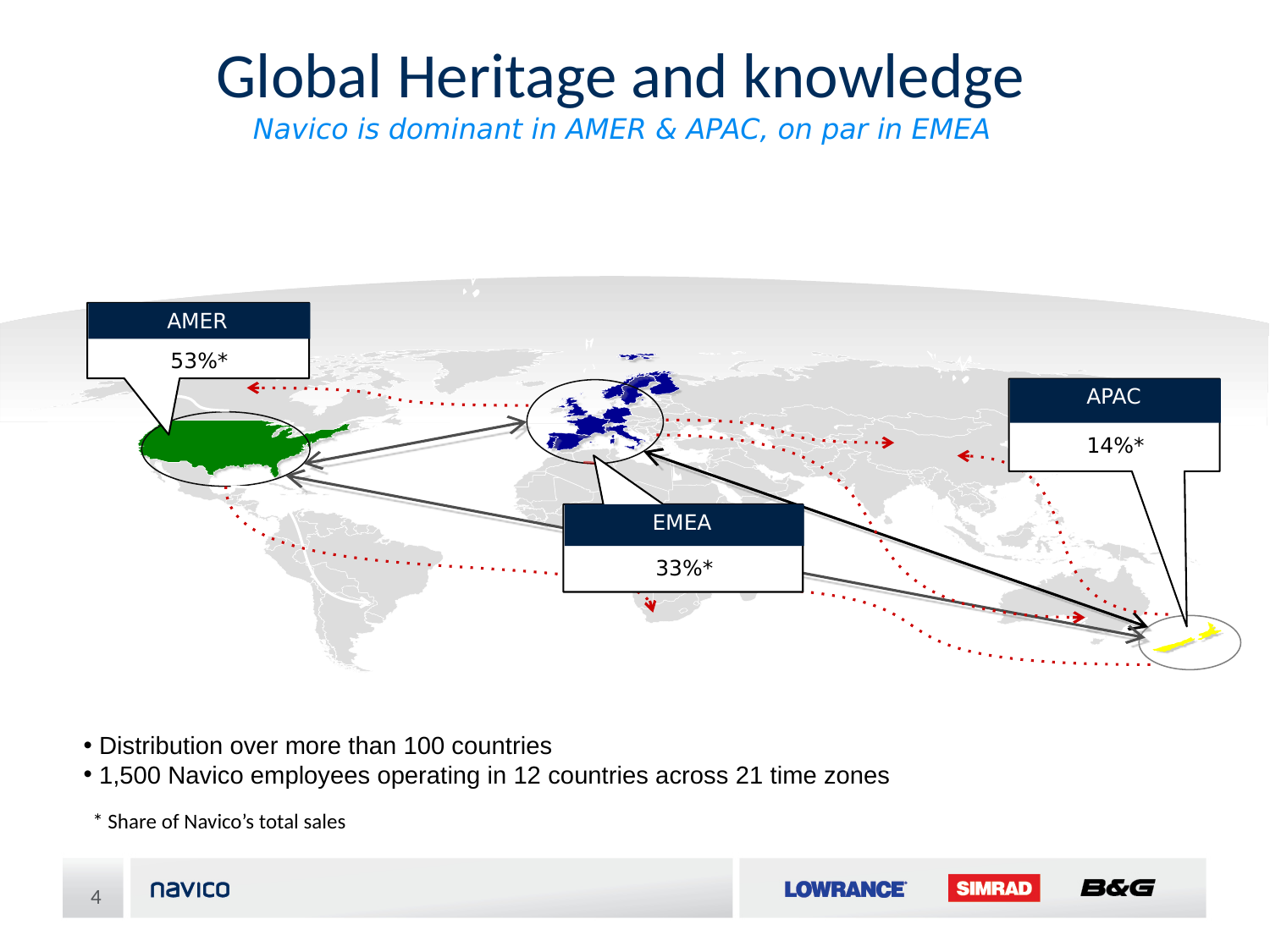

# Global Heritage and knowledge
Navico is dominant in AMER & APAC, on par in EMEA

AMER

53%*
APAC

14%*
EMEA

33%*
 Distribution over more than 100 countries
 1,500 Navico employees operating in 12 countries across 21 time zones
* Share of Navico’s total sales
4